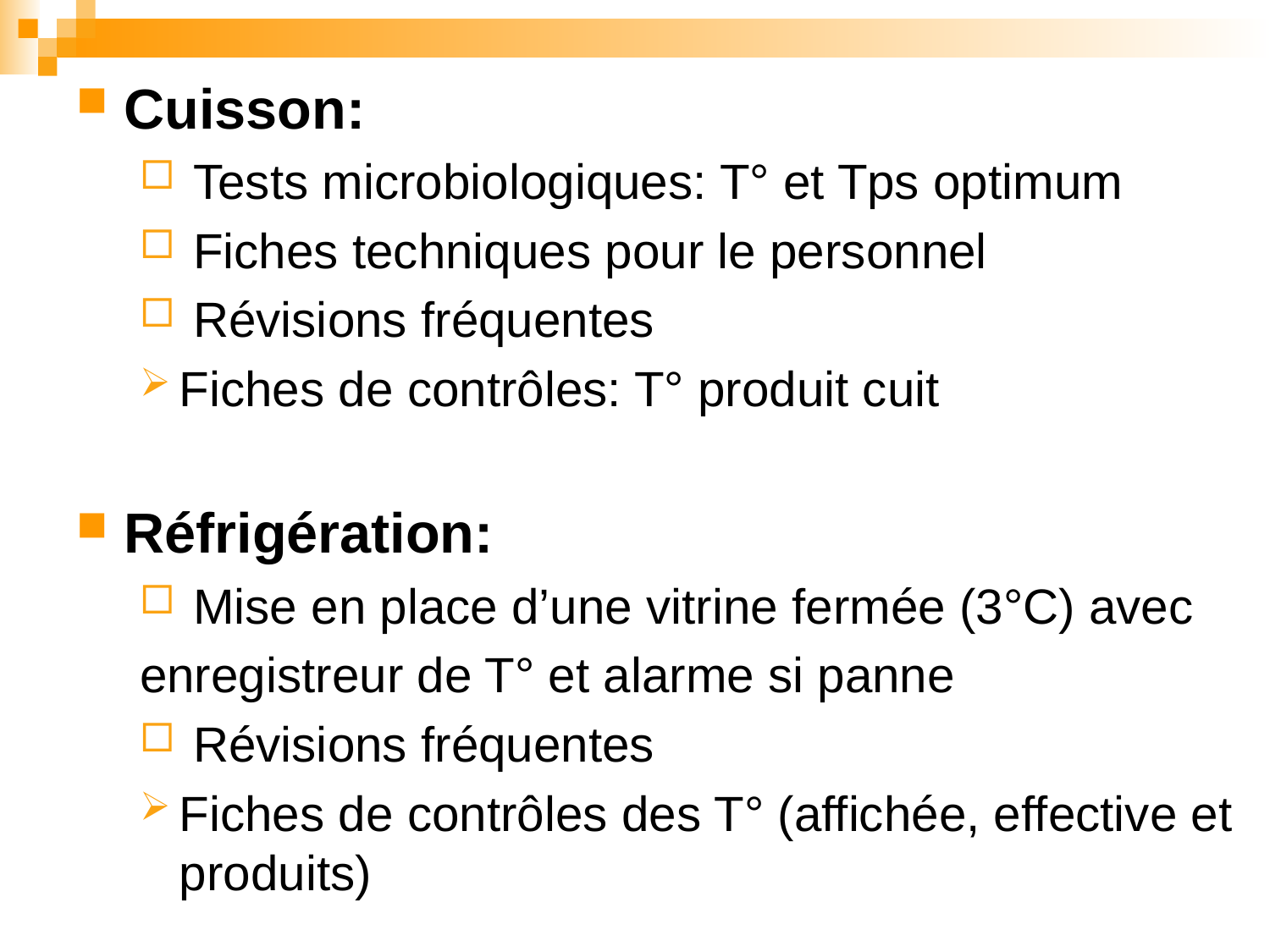

Cuisson:
 Tests microbiologiques: T° et Tps optimum
 Fiches techniques pour le personnel
 Révisions fréquentes
Fiches de contrôles: T° produit cuit

Réfrigération:
 Mise en place d’une vitrine fermée (3°C) avec
enregistreur de T° et alarme si panne
 Révisions fréquentes
Fiches de contrôles des T° (affichée, effective et produits)